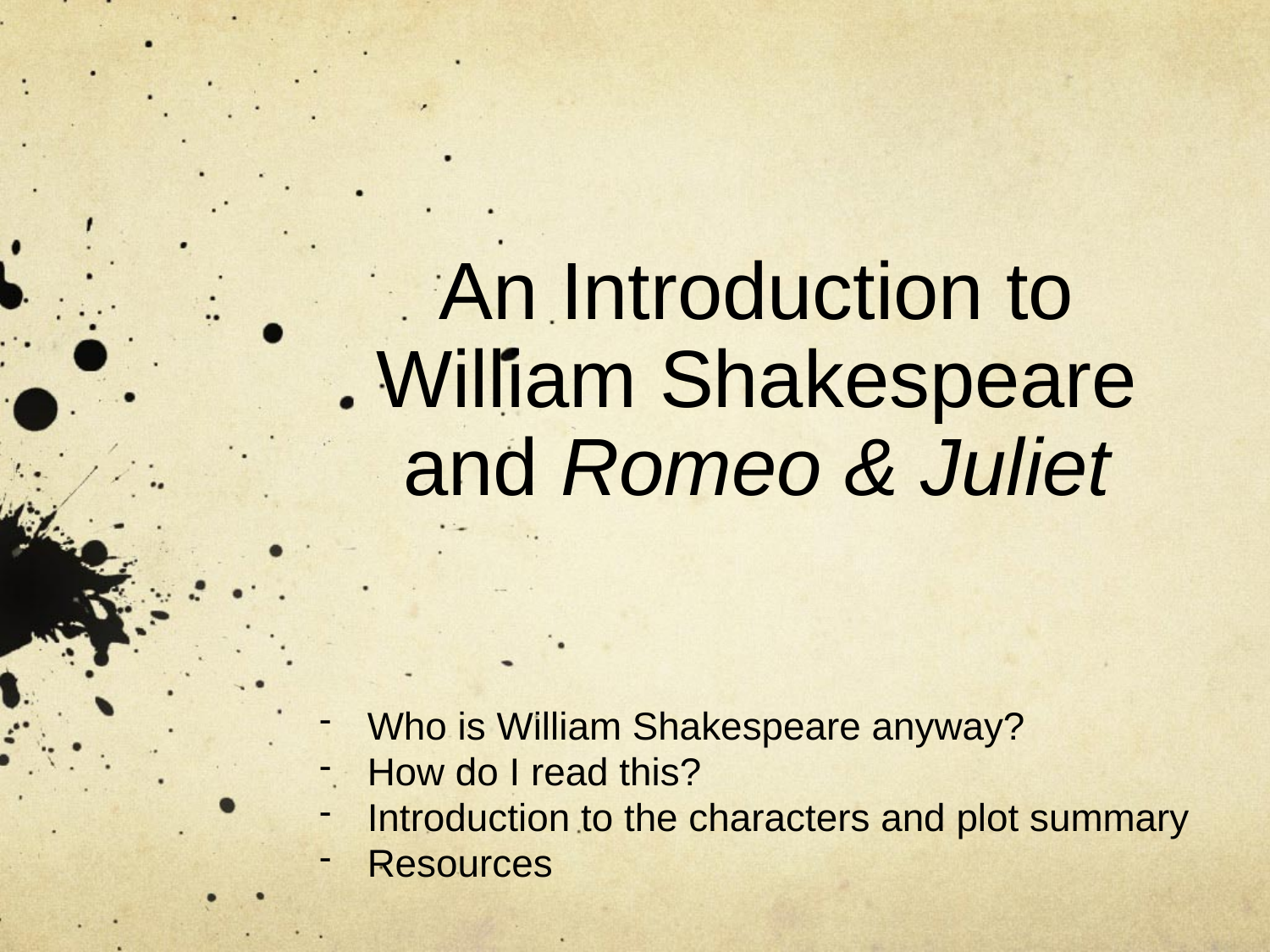

# An Introduction to William Shakespeare and Romeo & Juliet
Who is William Shakespeare anyway?
How do I read this?
Introduction to the characters and plot summary
Resources